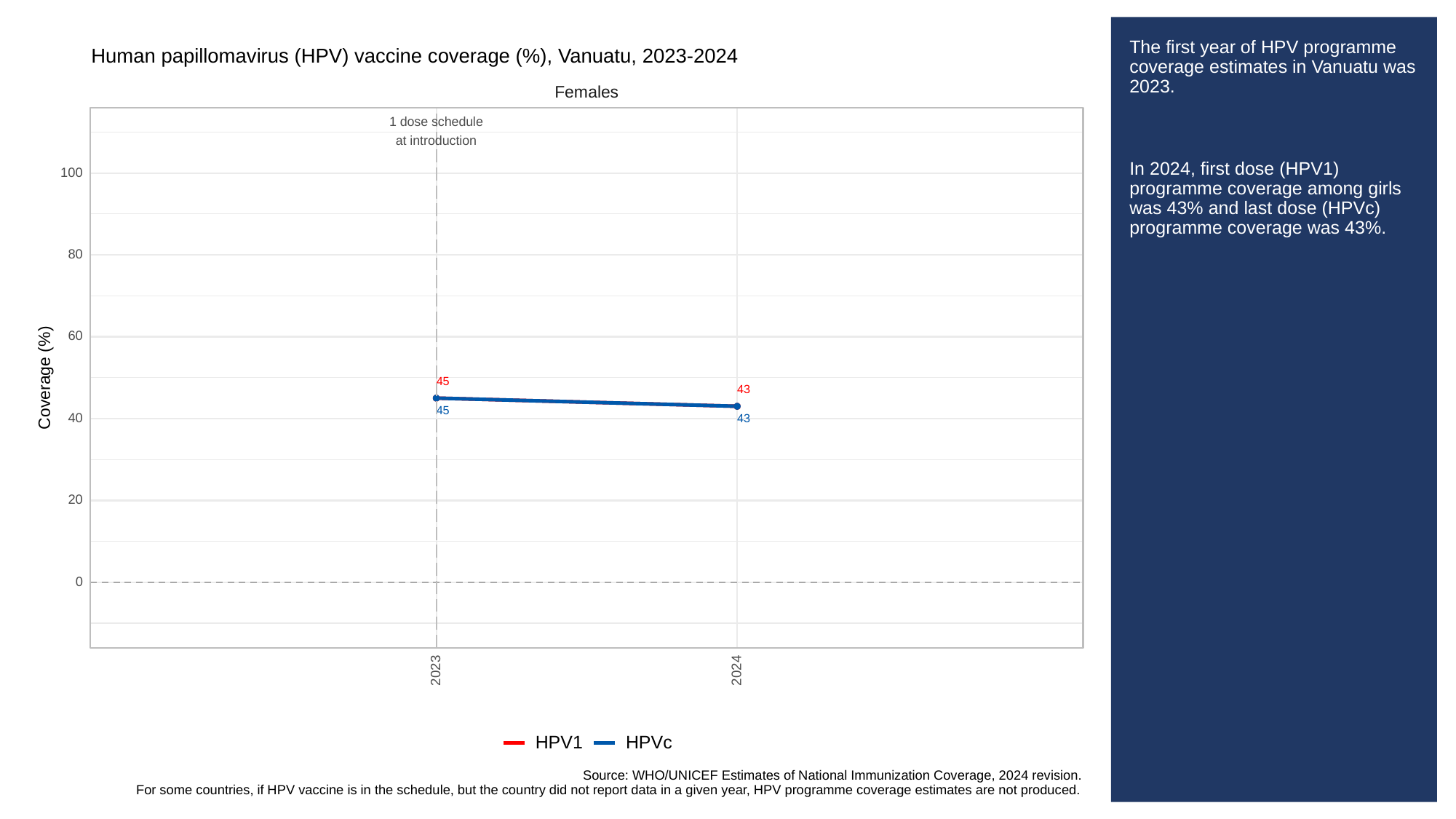

# The first year of HPV programme coverage estimates in Vanuatu was 2023.

In 2024, first dose (HPV1) programme coverage among girls was 43% and last dose (HPVc) programme coverage was 43%.

Human papillomavirus (HPV) vaccine coverage (%), Vanuatu, 2023-2024
Females

1 dose schedule

at introduction
100

80

60

Coverage (%)
45

43

45
40
43

20

0

2023
2024
HPVc
HPV1

Source: WHO/UNICEF Estimates of National Immunization Coverage, 2024 revision.
For some countries, if HPV vaccine is in the schedule, but the country did not report data in a given year, HPV programme coverage estimates are not produced.